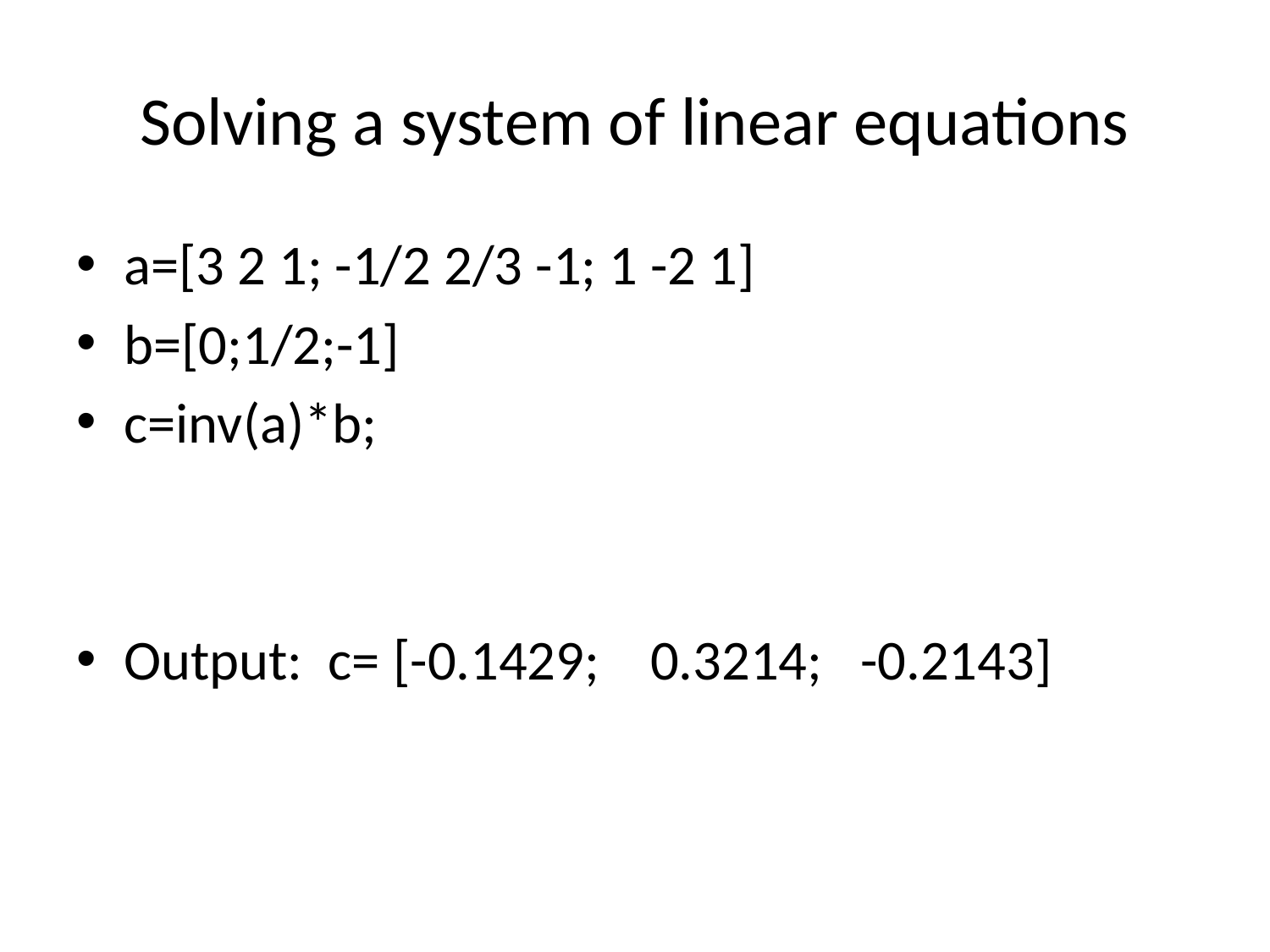

# Solving a system of linear equations
a=[3 2 1; -1/2 2/3 -1; 1 -2 1]
b=[0;1/2;-1]
c=inv(a)*b;

Output:  c= [-0.1429;    0.3214;   -0.2143]